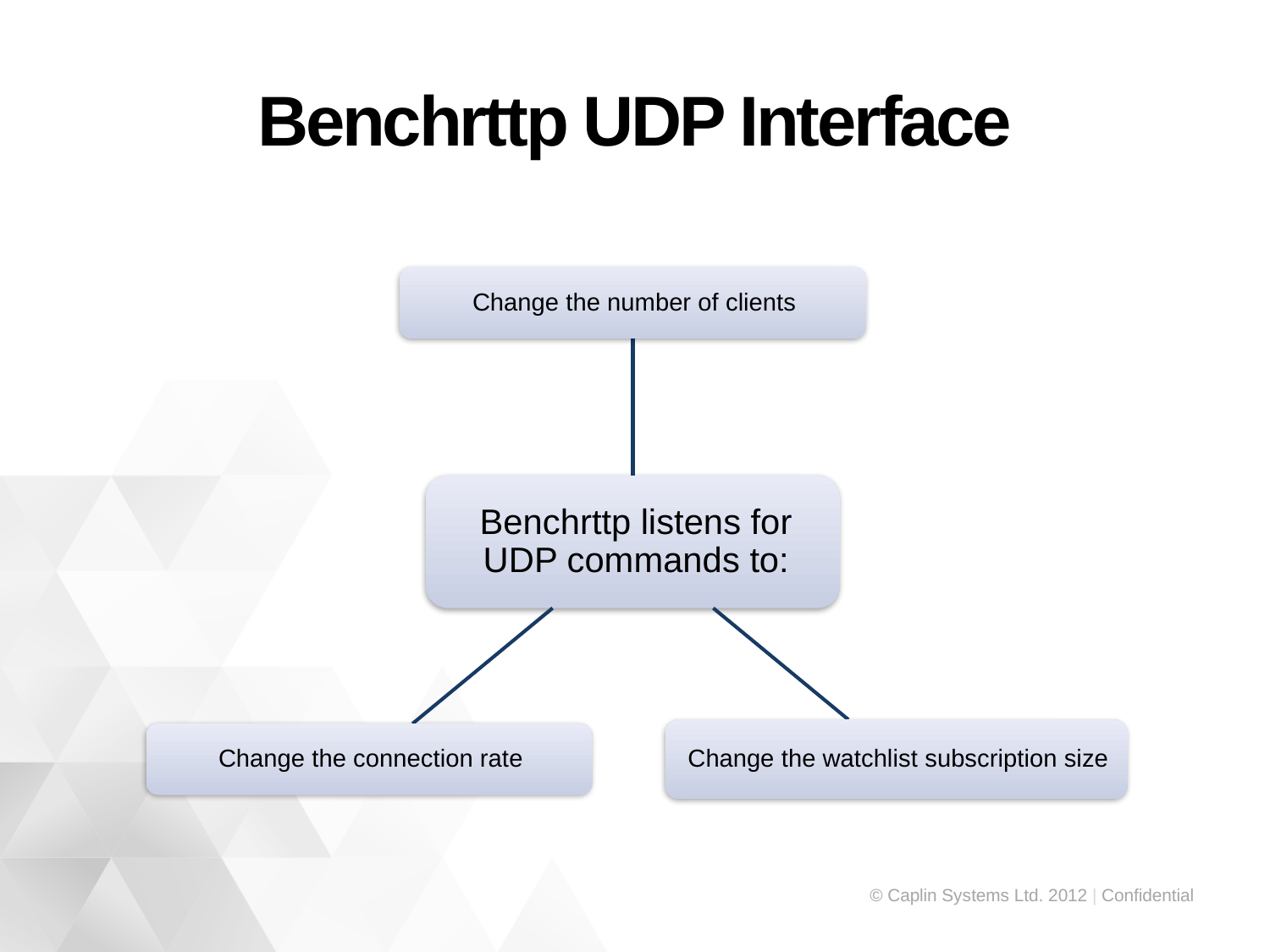

# Benchrttp UDP Interface
Benchrttp listens for UDP commands to:
Change the number of clients
Change the watchlist subscription size
Change the connection rate